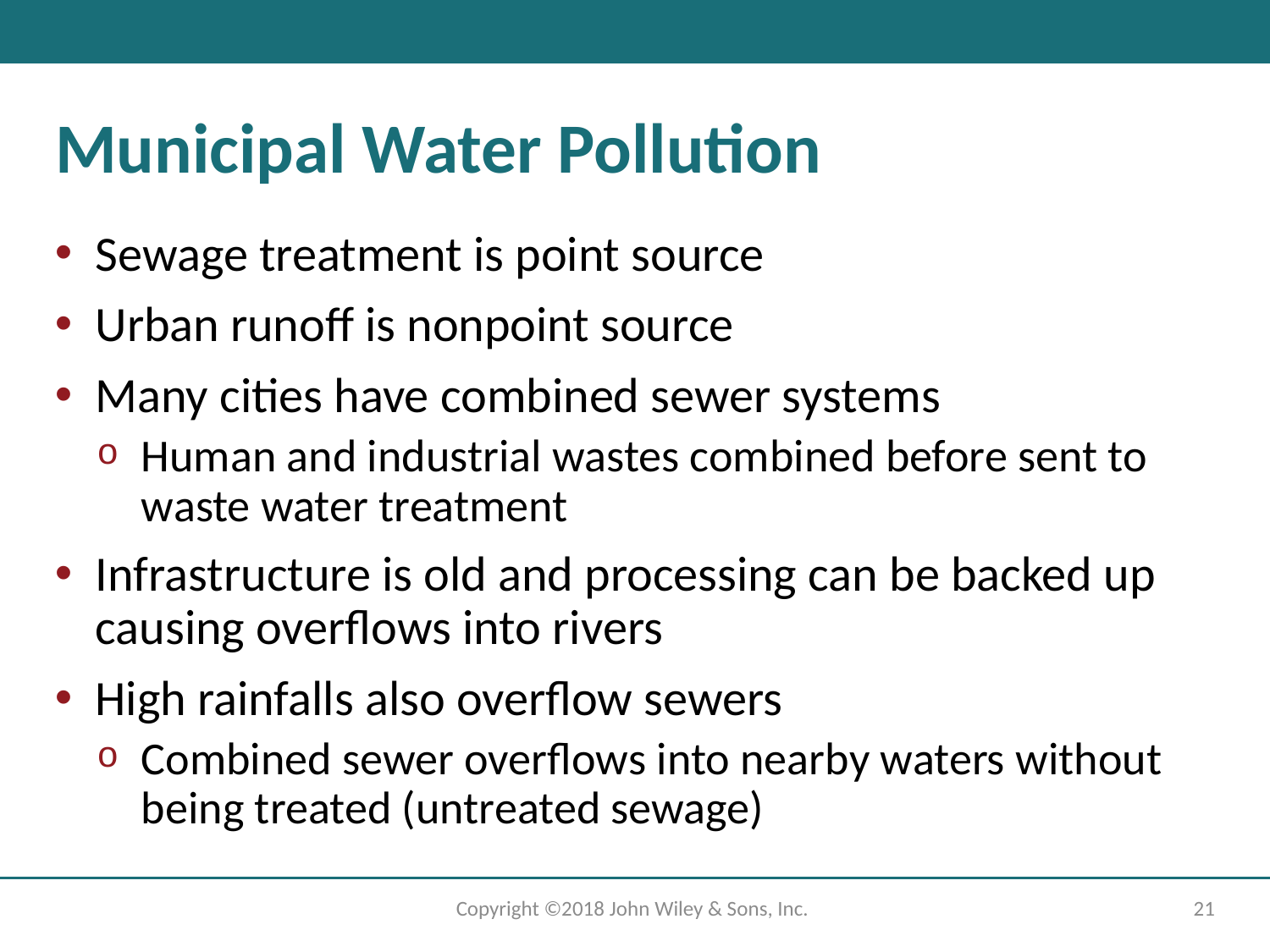

# Municipal Water Pollution
Sewage treatment is point source
Urban runoff is nonpoint source
Many cities have combined sewer systems
Human and industrial wastes combined before sent to waste water treatment
Infrastructure is old and processing can be backed up causing overflows into rivers
High rainfalls also overflow sewers
Combined sewer overflows into nearby waters without being treated (untreated sewage)
Copyright ©2018 John Wiley & Sons, Inc.
21